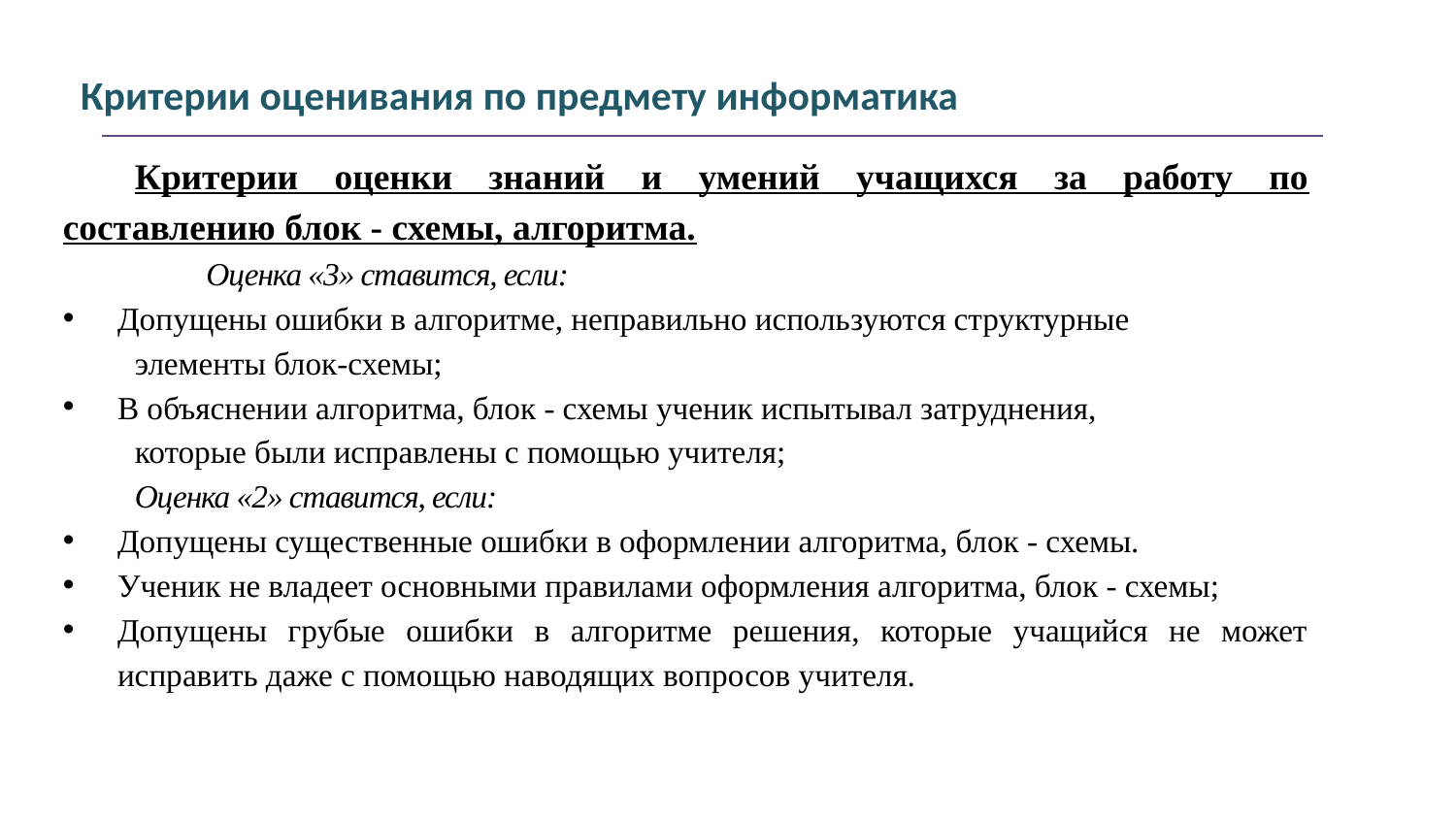

# Критерии оценивания по предмету информатика

Критерии оценки знаний и умений учащихся за работу по составлению блок - схемы, алгоритма.
Оценка «3» ставится, если:
Допущены ошибки в алгоритме, неправильно используются структурные
элементы блок-схемы;
В объяснении алгоритма, блок - схемы ученик испытывал затруднения,
которые были исправлены с помощью учителя;
Оценка «2» ставится, если:
Допущены существенные ошибки в оформлении алгоритма, блок - схемы.
Ученик не владеет основными правилами оформления алгоритма, блок - схемы;
Допущены грубые ошибки в алгоритме решения, которые учащийся не может исправить даже с помощью наводящих вопросов учителя.